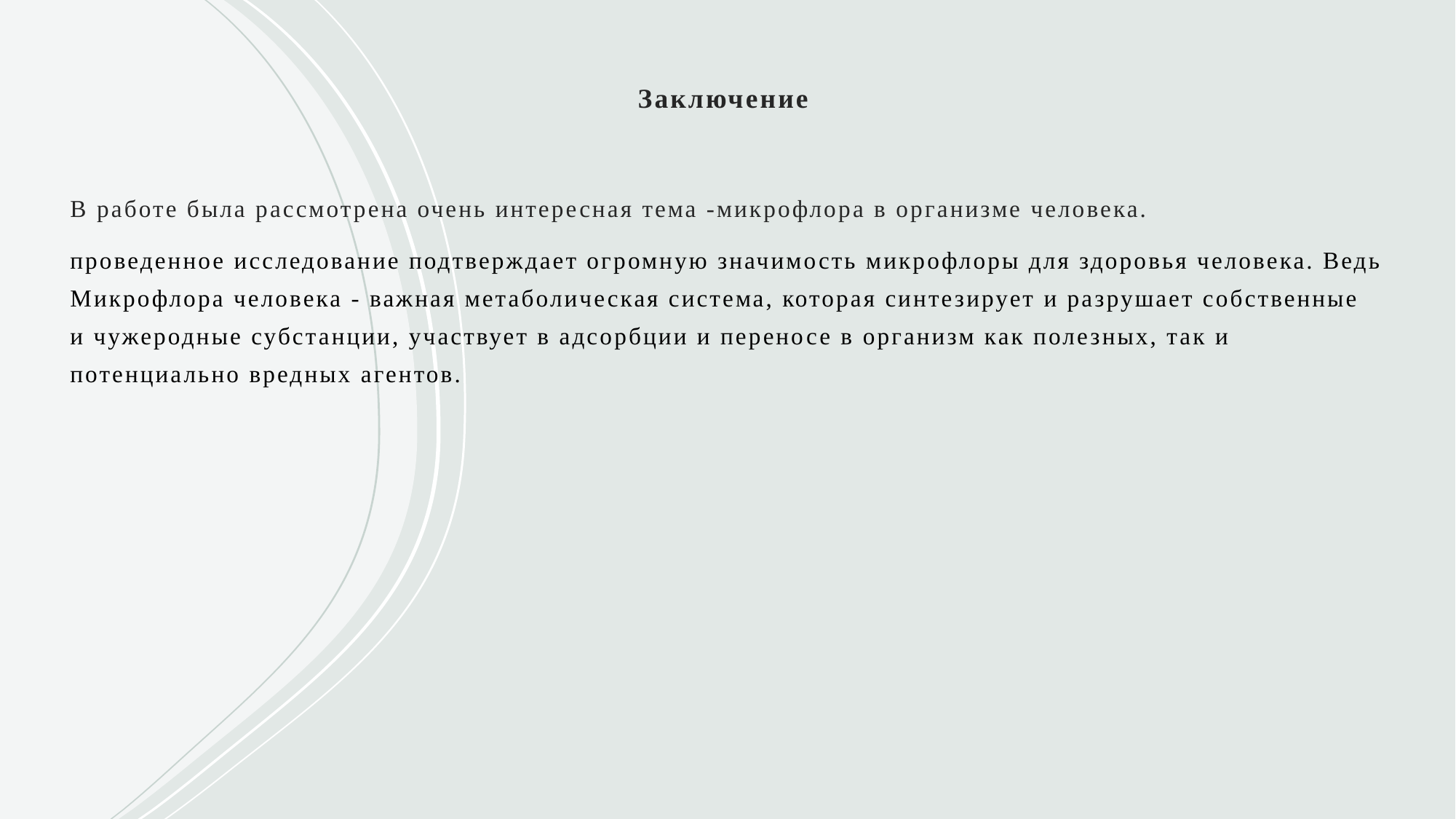

Заключение

В работе была рассмотрена очень интересная тема -микрофлора в организме человека.
проведенное исследование подтверждает огромную значимость микрофлоры для здоровья человека. Ведь Микрофлора человека - важная метаболическая система, которая синтезирует и разрушает собственные и чужеродные субстанции, участвует в адсорбции и переносе в организм как полезных, так и потенциально вредных агентов.

#